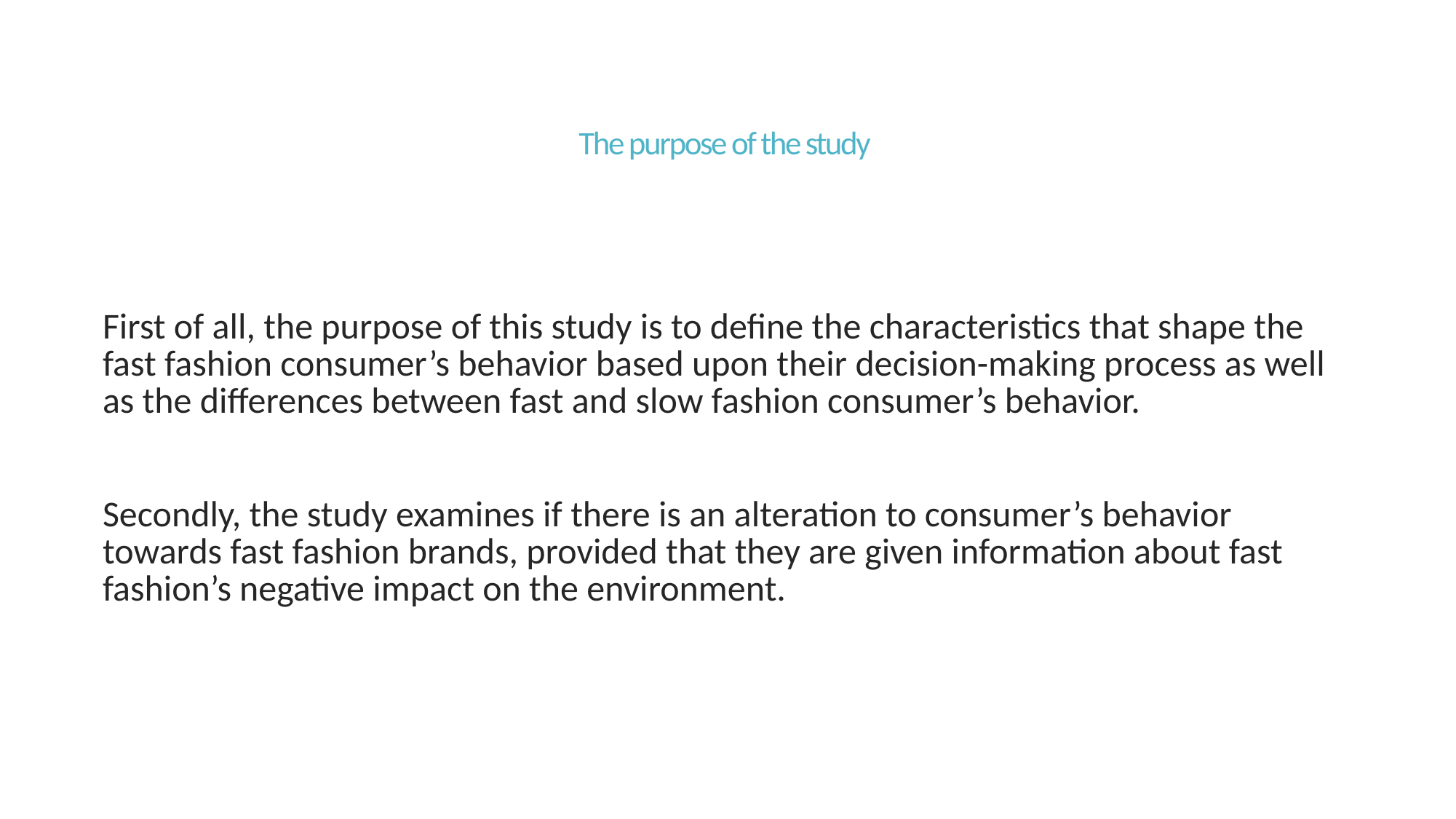

# The purpose of the study

First of all, the purpose of this study is to define the characteristics that shape the fast fashion consumer’s behavior based upon their decision-making process as well as the differences between fast and slow fashion consumer’s behavior.

Secondly, the study examines if there is an alteration to consumer’s behavior towards fast fashion brands, provided that they are given information about fast fashion’s negative impact on the environment.